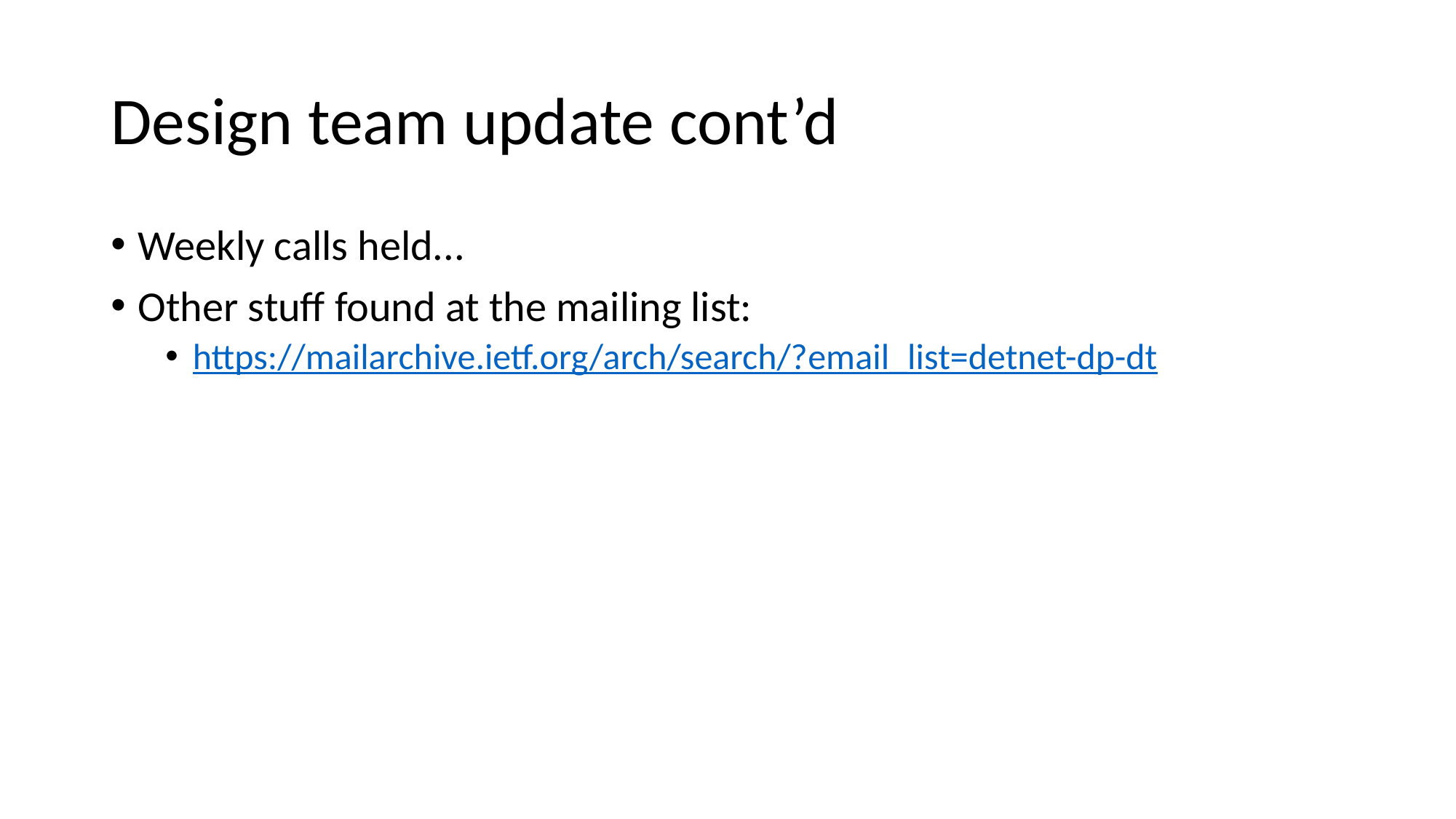

# Design team update cont’d
Weekly calls held...
Other stuff found at the mailing list:
https://mailarchive.ietf.org/arch/search/?email_list=detnet-dp-dt